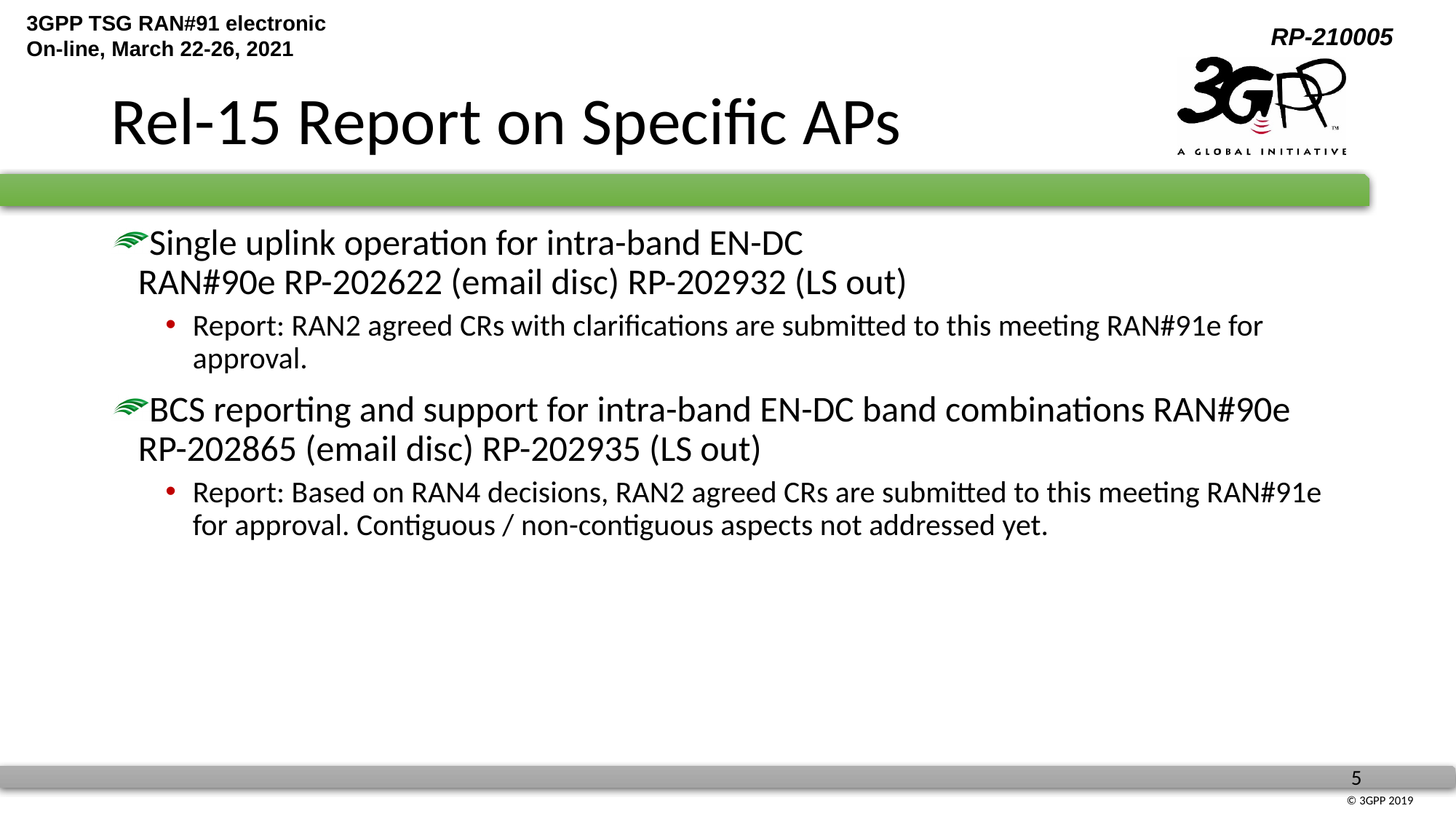

# Rel-15 Report on Specific APs
Single uplink operation for intra-band EN-DC
RAN#90e RP-202622 (email disc) RP-202932 (LS out)
Report: RAN2 agreed CRs with clarifications are submitted to this meeting RAN#91e for approval.
BCS reporting and support for intra-band EN-DC band combinations RAN#90e RP-202865 (email disc) RP-202935 (LS out)
Report: Based on RAN4 decisions, RAN2 agreed CRs are submitted to this meeting RAN#91e for approval. Contiguous / non-contiguous aspects not addressed yet.